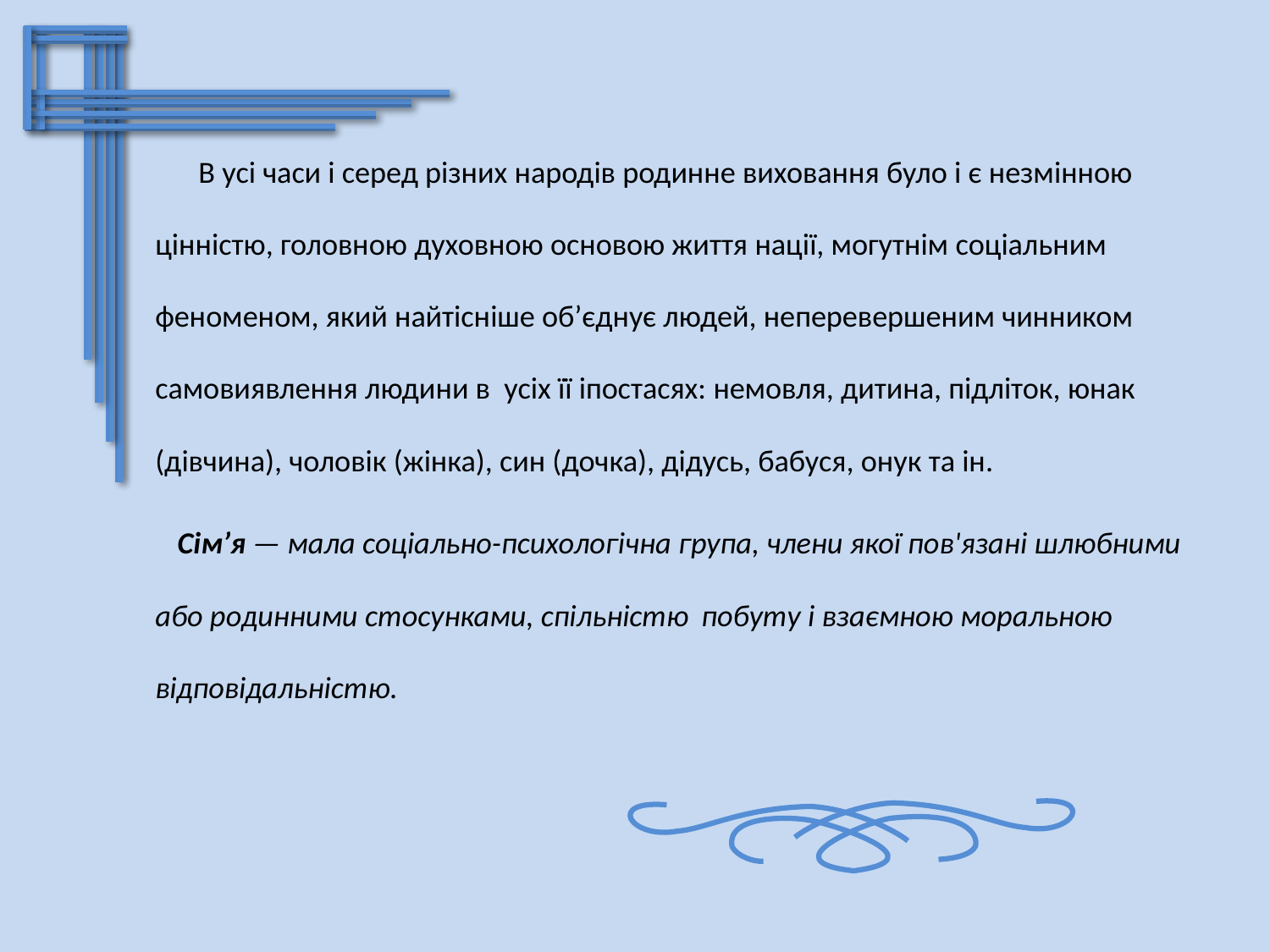

В усі часи і серед різних народів родинне виховання було і є незмінною цінністю, головною духовною основою життя нації, могутнім соціальним феноменом, який найтісніше об’єднує людей, неперевершеним чинником самовиявлення людини в  усіх її іпостасях: немовля, дитина, підліток, юнак (дівчина), чоловік (жінка), син (дочка), дідусь, бабуся, онук та ін.
          Сім’я — мала соціально-психологічна група, члени якої пов'язані шлюбними або родинними стосунками, спільністю побуту і взаємною моральною відповідальністю.